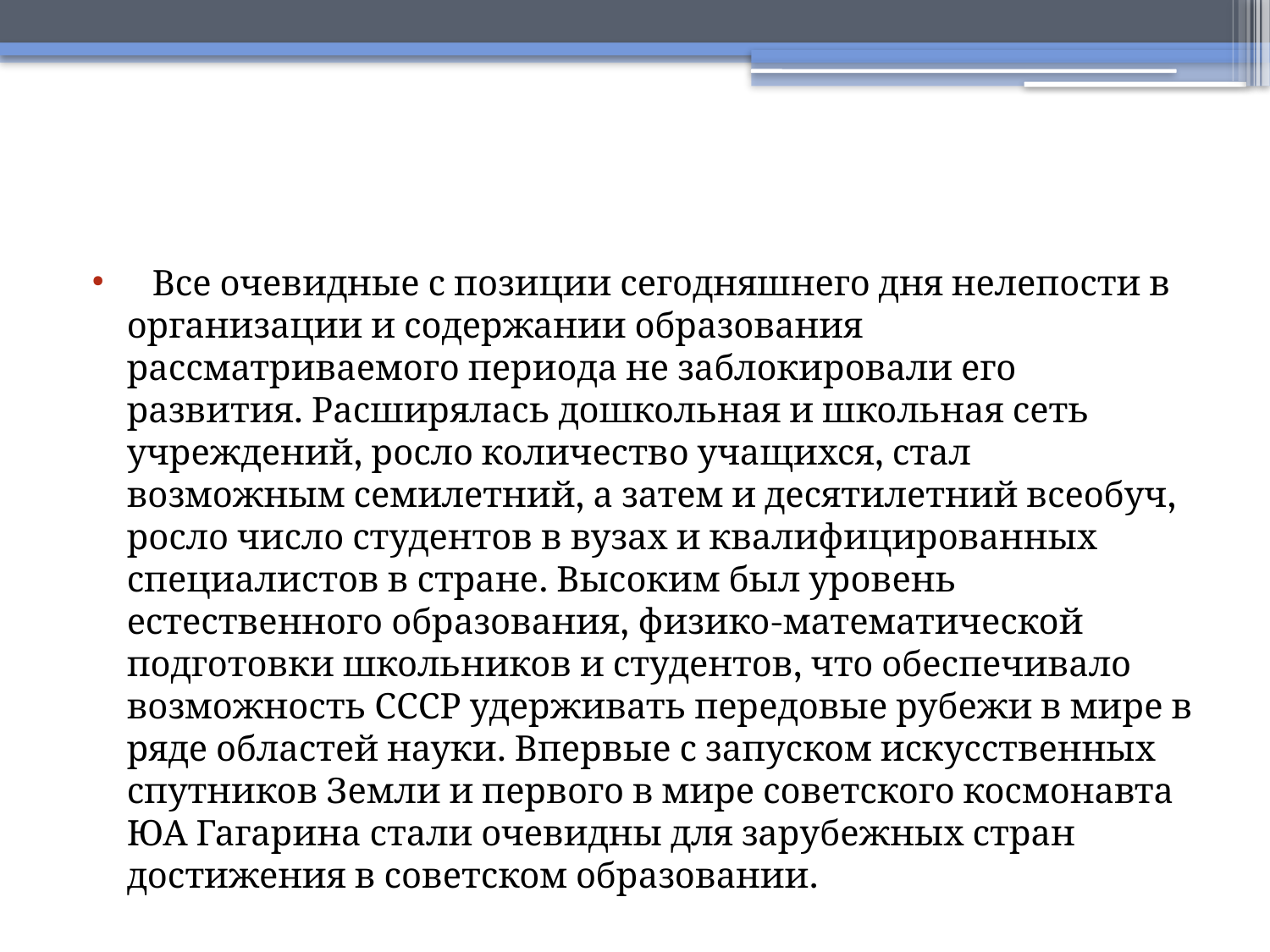

Все очевидные с позиции сегодняшнего дня нелепости в организации и содержании образования рассматриваемого периода не заблокировали его развития. Расширялась дошкольная и школьная сеть учреждений, росло количество учащихся, стал возможным семилетний, а затем и десятилетний всеобуч, росло число студентов в вузах и квалифицированных специалистов в стране. Высоким был уровень естественного образования, физико-математической подготовки школьников и студентов, что обеспечивало возможность СССР удерживать передовые рубежи в мире в ряде областей науки. Впервые с запуском искусственных спутников Земли и первого в мире советского космонавта ЮА Гагарина стали очевидны для зарубежных стран достижения в советском образовании.